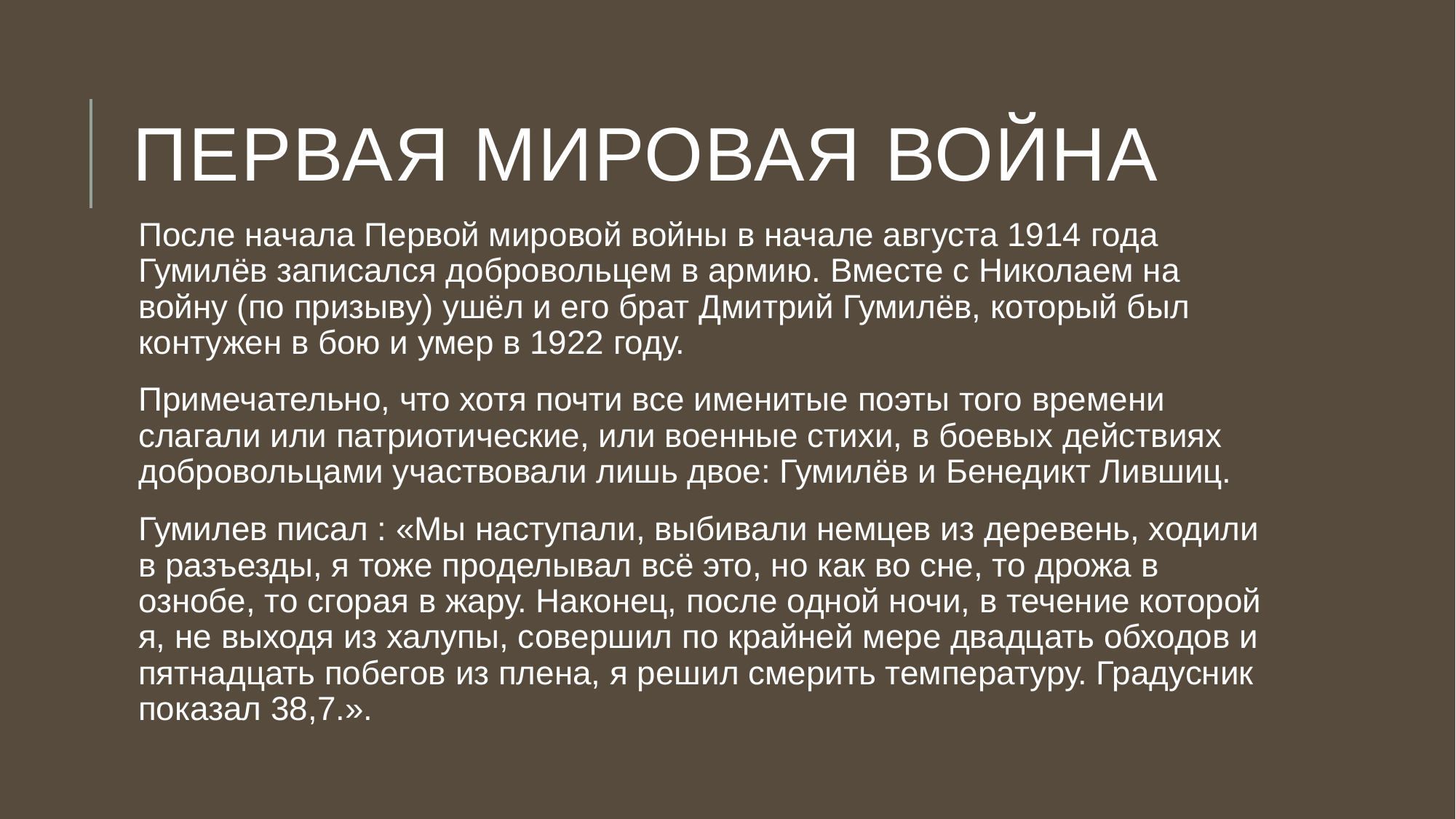

# Первая мировая война
После начала Первой мировой войны в начале августа 1914 года Гумилёв записался добровольцем в армию. Вместе с Николаем на войну (по призыву) ушёл и его брат Дмитрий Гумилёв, который был контужен в бою и умер в 1922 году.
Примечательно, что хотя почти все именитые поэты того времени слагали или патриотические, или военные стихи, в боевых действиях добровольцами участвовали лишь двое: Гумилёв и Бенедикт Лившиц.
Гумилев писал : «Мы наступали, выбивали немцев из деревень, ходили в разъезды, я тоже проделывал всё это, но как во сне, то дрожа в ознобе, то сгорая в жару. Наконец, после одной ночи, в течение которой я, не выходя из халупы, совершил по крайней мере двадцать обходов и пятнадцать побегов из плена, я решил смерить температуру. Градусник показал 38,7.».